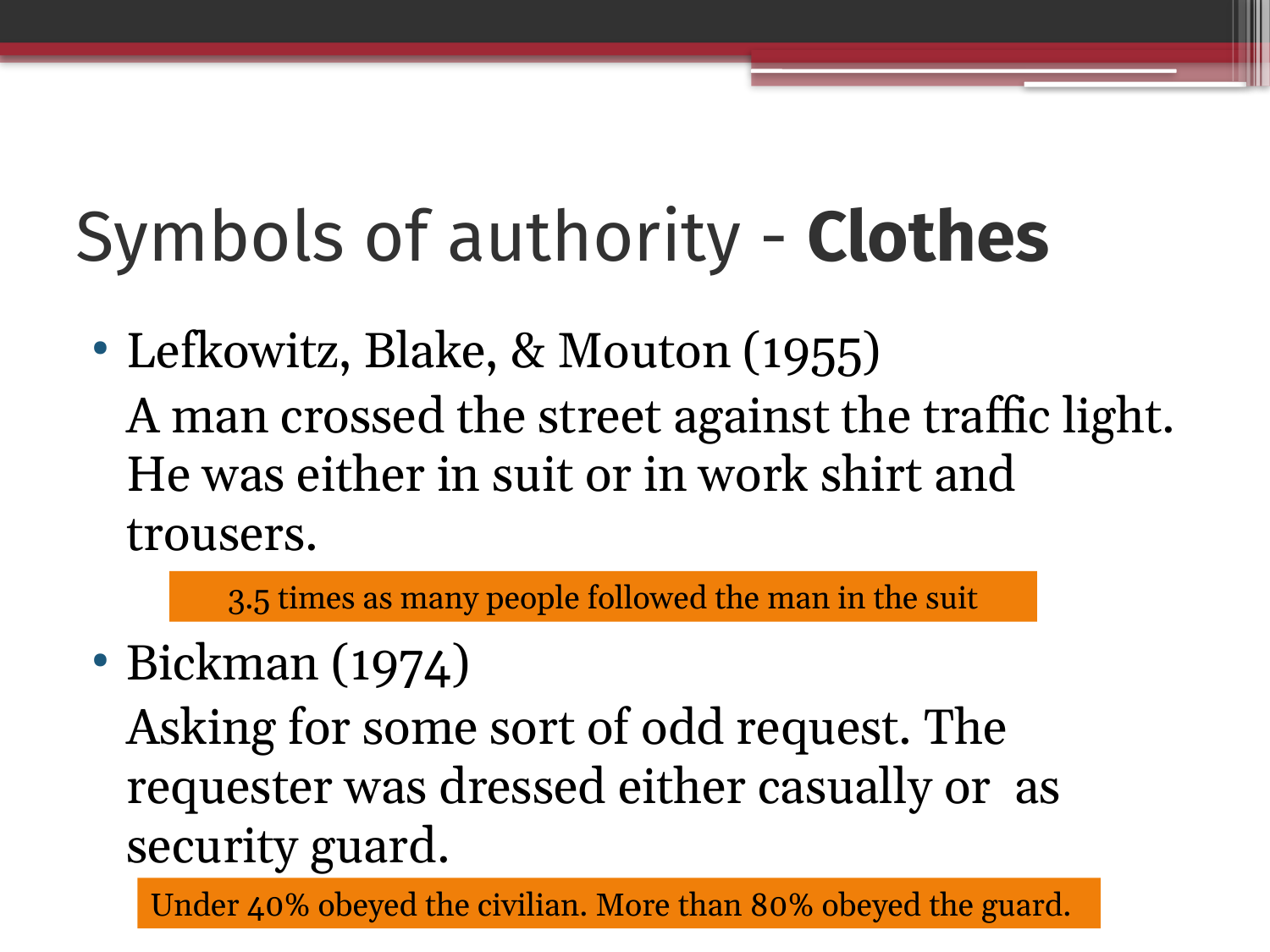

# Symbols of authority - Clothes
Lefkowitz, Blake, & Mouton (1955)
	A man crossed the street against the traffic light. He was either in suit or in work shirt and trousers.

Bickman (1974)
	Asking for some sort of odd request. The requester was dressed either casually or  as security guard.

3.5 times as many people followed the man in the suit
Under 40% obeyed the civilian. More than 80% obeyed the guard.